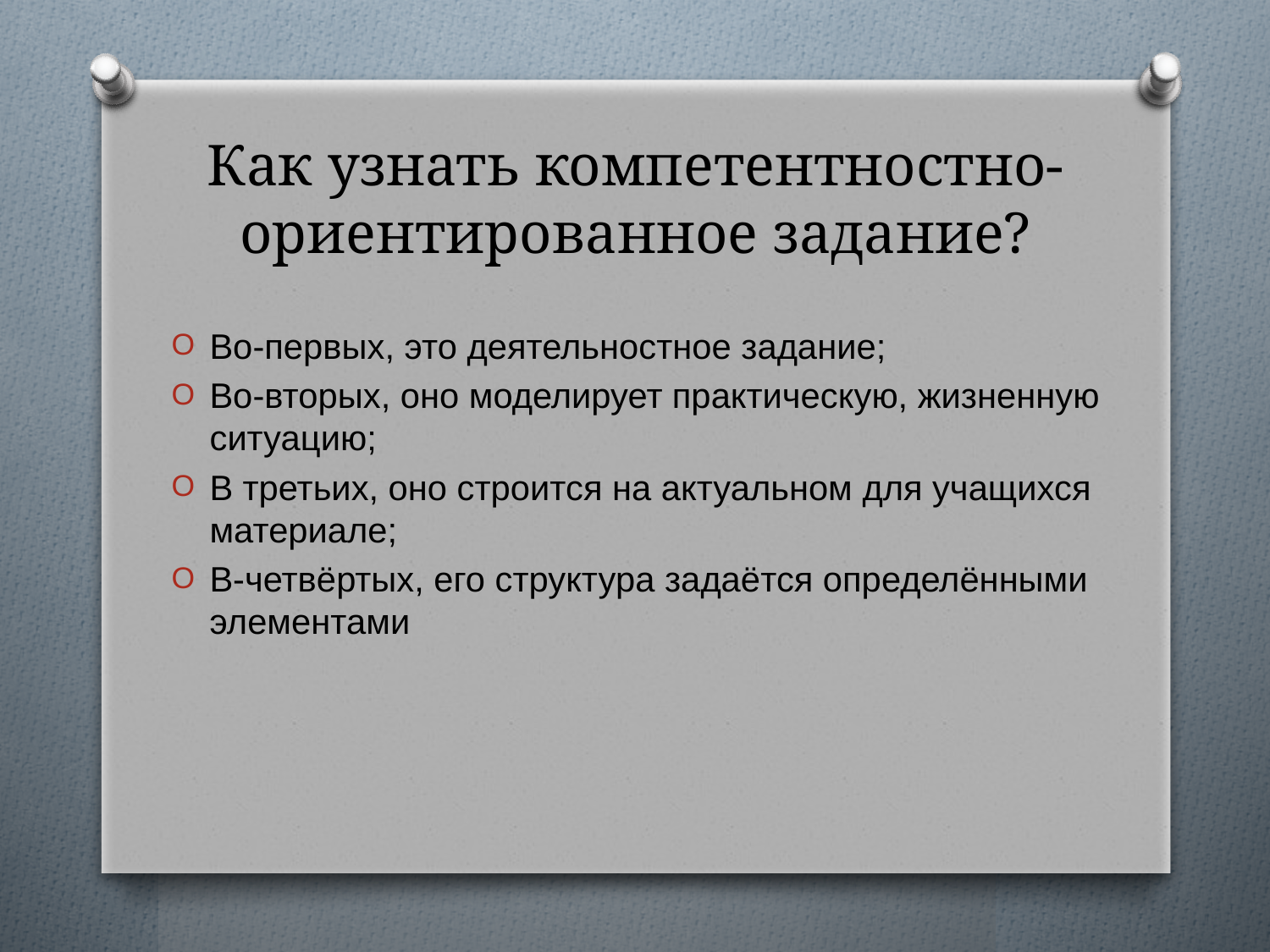

# Как узнать компетентностно-ориентированное задание?
Во-первых, это деятельностное задание;
Во-вторых, оно моделирует практическую, жизненную ситуацию;
В третьих, оно строится на актуальном для учащихся материале;
В-четвёртых, его структура задаётся определёнными элементами